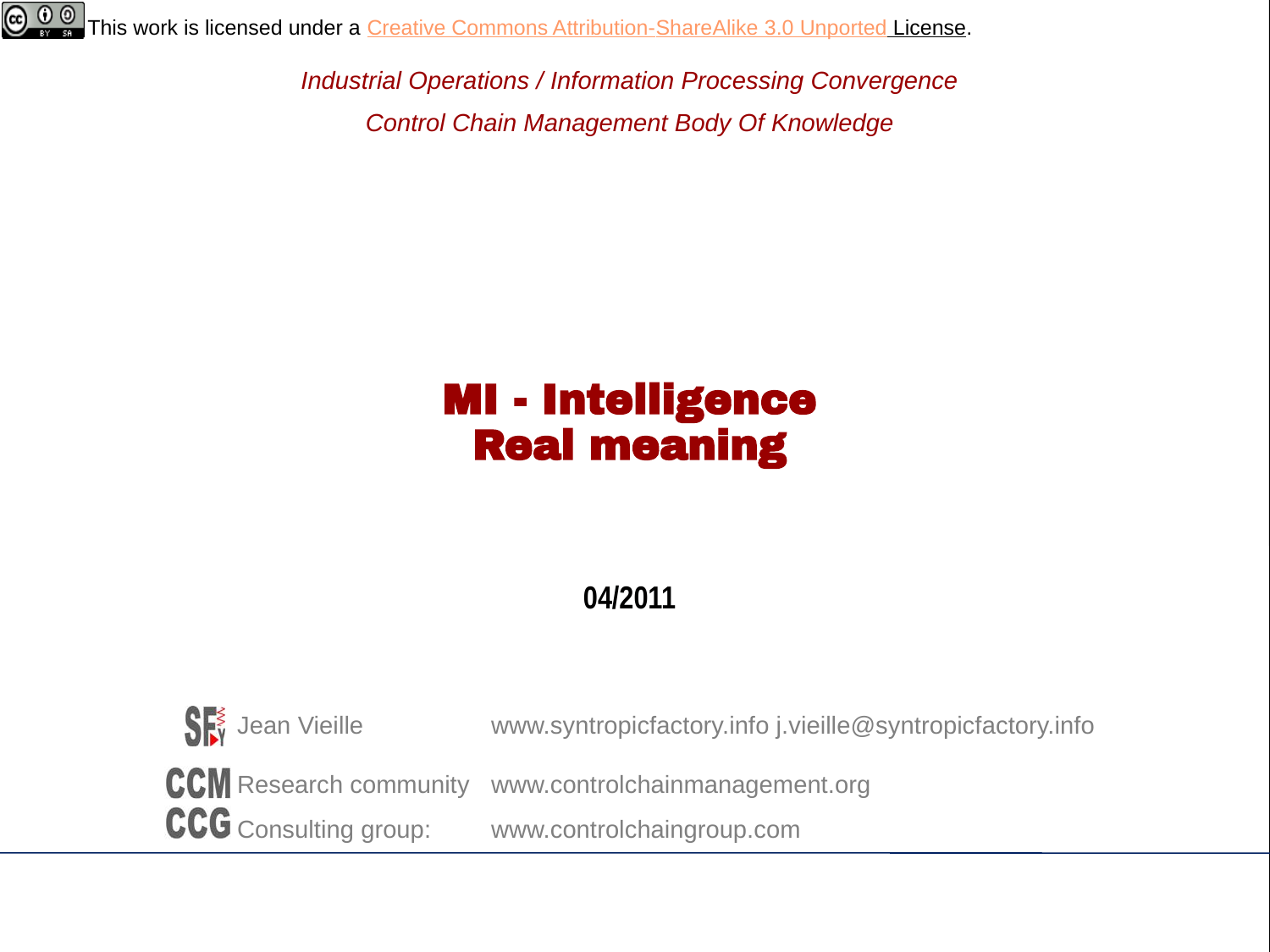

# MI - Intelligence Real meaning
04/2011